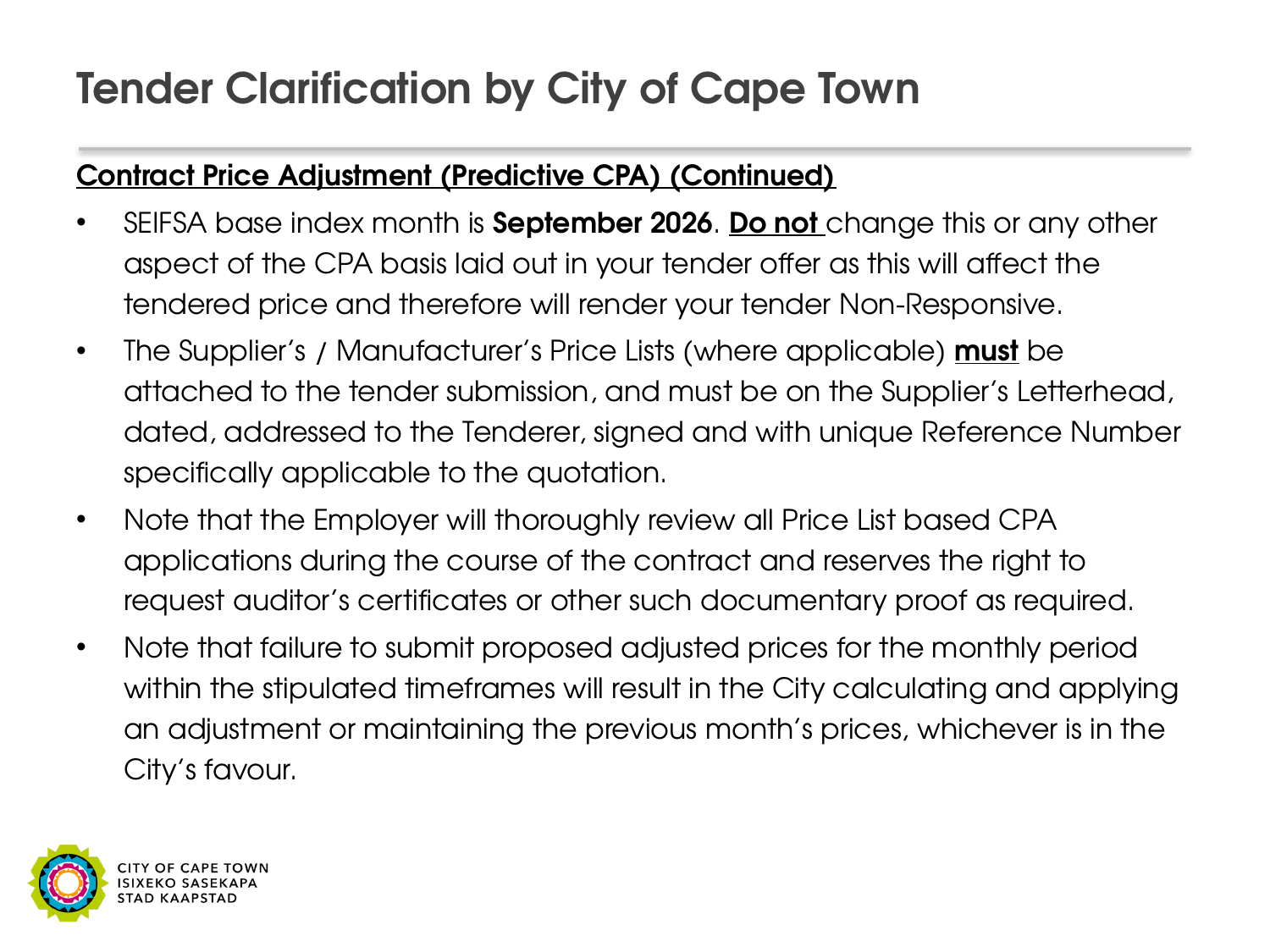

# Tender Clarification by City of Cape Town
Contract Price Adjustment (Predictive CPA) (Continued)
SEIFSA base index month is September 2026. Do not change this or any other aspect of the CPA basis laid out in your tender offer as this will affect the tendered price and therefore will render your tender Non-Responsive.
The Supplier’s / Manufacturer’s Price Lists (where applicable) must be attached to the tender submission, and must be on the Supplier’s Letterhead, dated, addressed to the Tenderer, signed and with unique Reference Number specifically applicable to the quotation.
Note that the Employer will thoroughly review all Price List based CPA applications during the course of the contract and reserves the right to request auditor’s certificates or other such documentary proof as required.
Note that failure to submit proposed adjusted prices for the monthly period within the stipulated timeframes will result in the City calculating and applying an adjustment or maintaining the previous month’s prices, whichever is in the City’s favour.